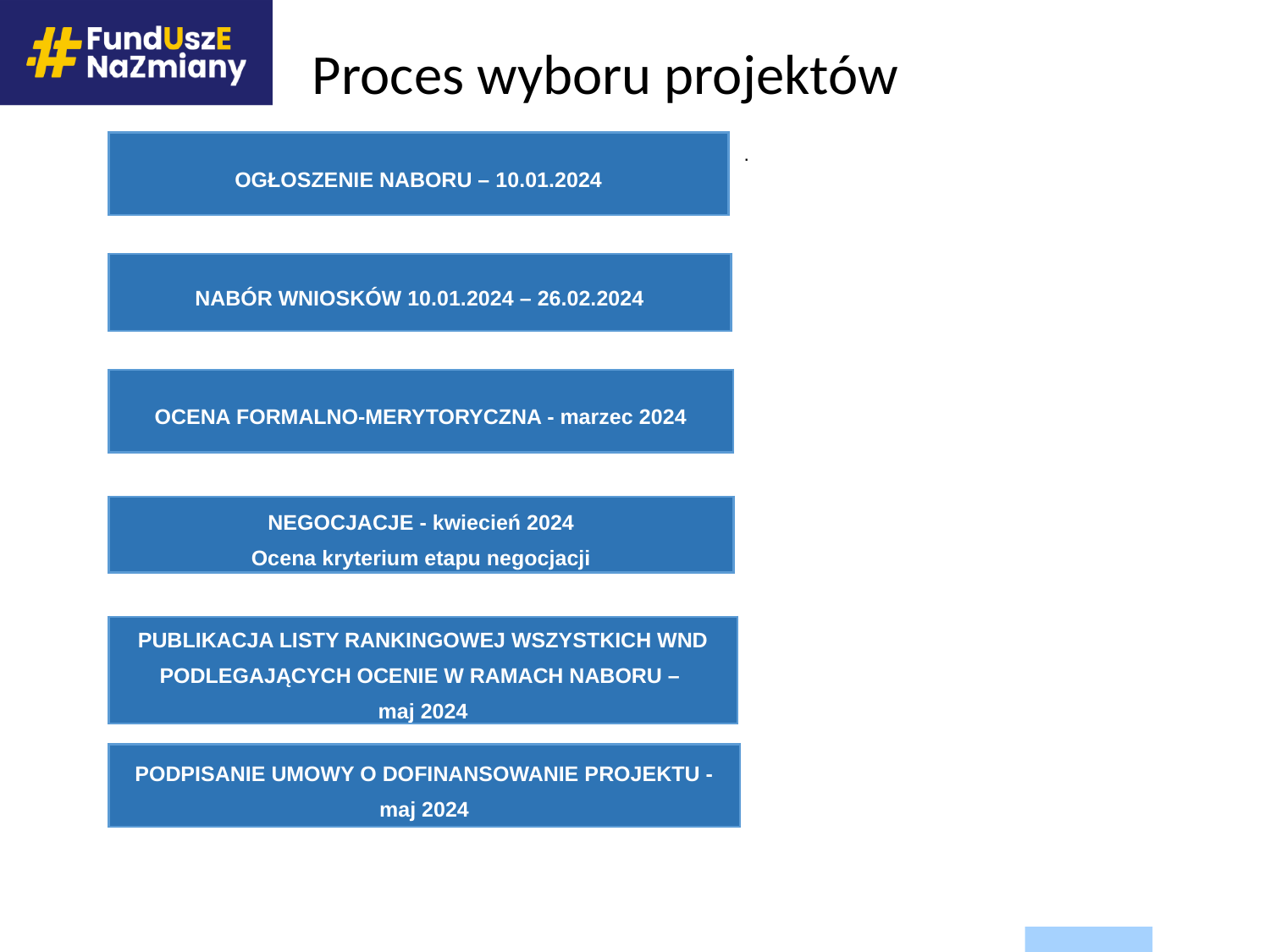

# Proces wyboru projektów
| OGŁOSZENIE NABORU – 10.01.2024 | . |
| --- | --- |
| NABÓR WNIOSKÓW 10.01.2024 – 26.02.2024 |  |
| --- | --- |
| OCENA FORMALNO-MERYTORYCZNA - marzec 2024 |  |
| --- | --- |
| NEGOCJACJE - kwiecień 2024 Ocena kryterium etapu negocjacji |  |
| --- | --- |
| PUBLIKACJA LISTY RANKINGOWEJ WSZYSTKICH WND PODLEGAJĄCYCH OCENIE W RAMACH NABORU – maj 2024 |
| --- |
| PODPISANIE UMOWY O DOFINANSOWANIE PROJEKTU - maj 2024 |  |
| --- | --- |